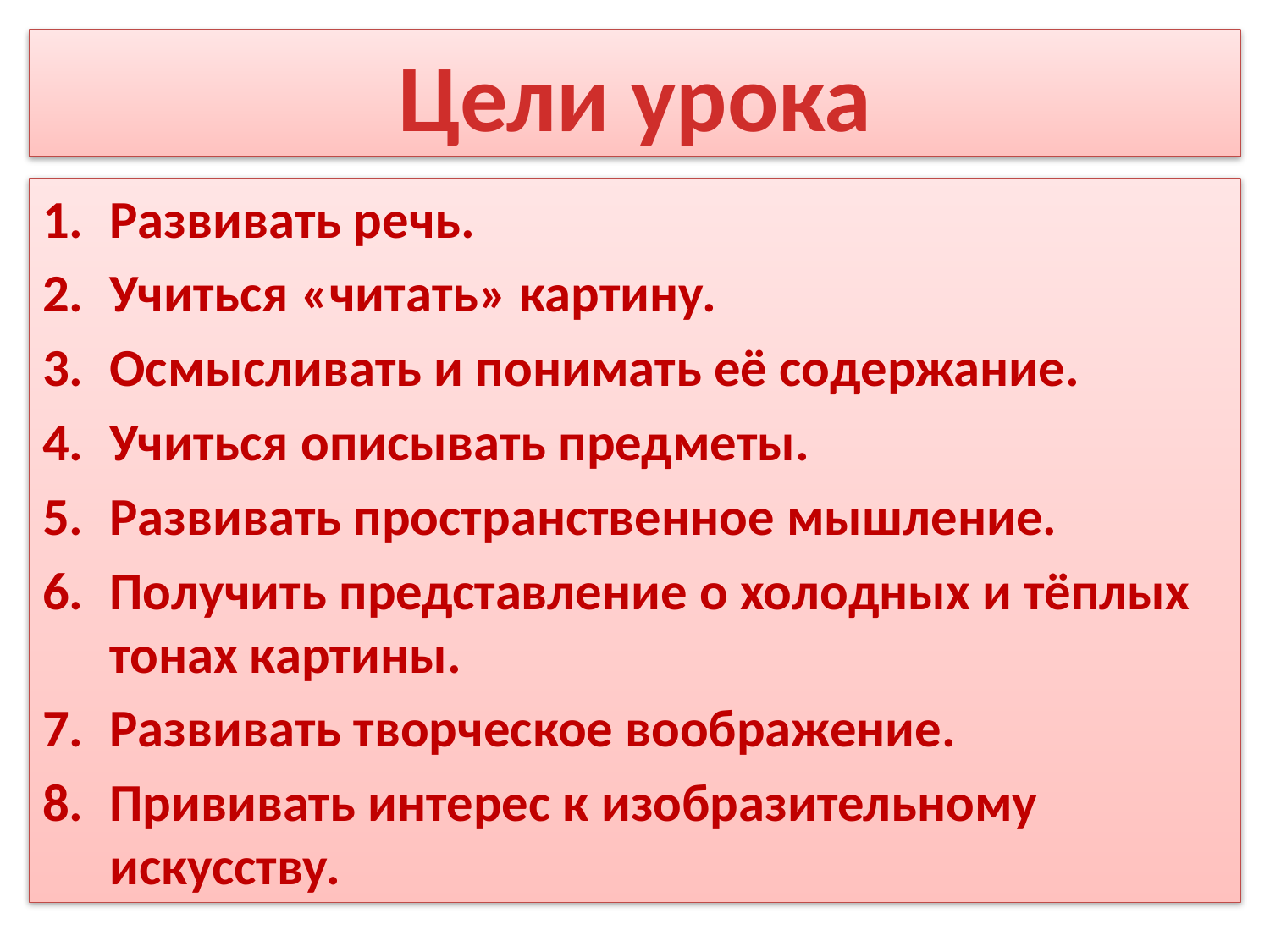

Цели урока
Развивать речь.
Учиться «читать» картину.
Осмысливать и понимать её содержание.
Учиться описывать предметы.
Развивать пространственное мышление.
Получить представление о холодных и тёплых тонах картины.
Развивать творческое воображение.
Прививать интерес к изобразительному искусству.